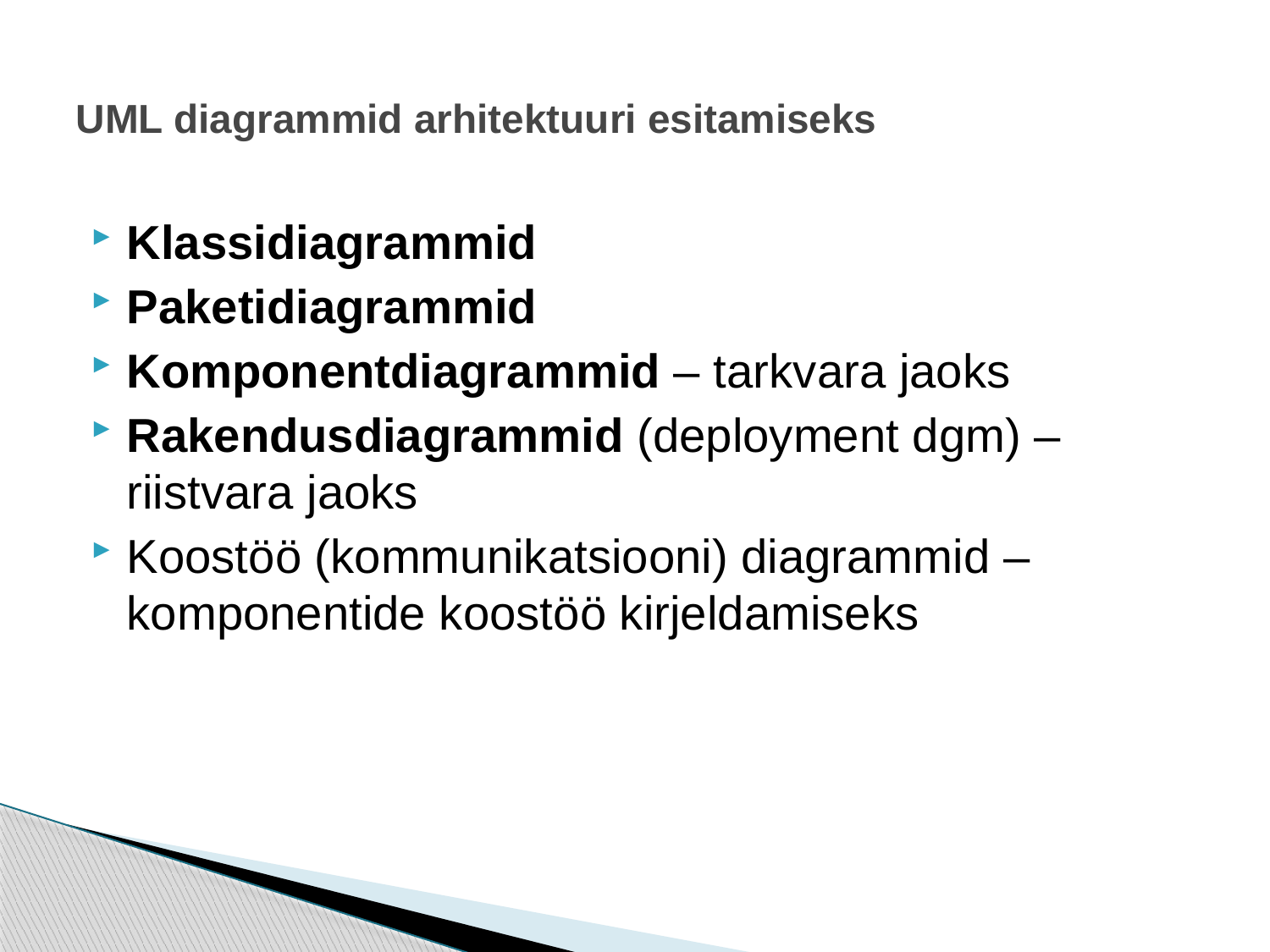

# UML diagrammid arhitektuuri esitamiseks
Klassidiagrammid
Paketidiagrammid
Komponentdiagrammid – tarkvara jaoks
Rakendusdiagrammid (deployment dgm) – riistvara jaoks
Koostöö (kommunikatsiooni) diagrammid – komponentide koostöö kirjeldamiseks